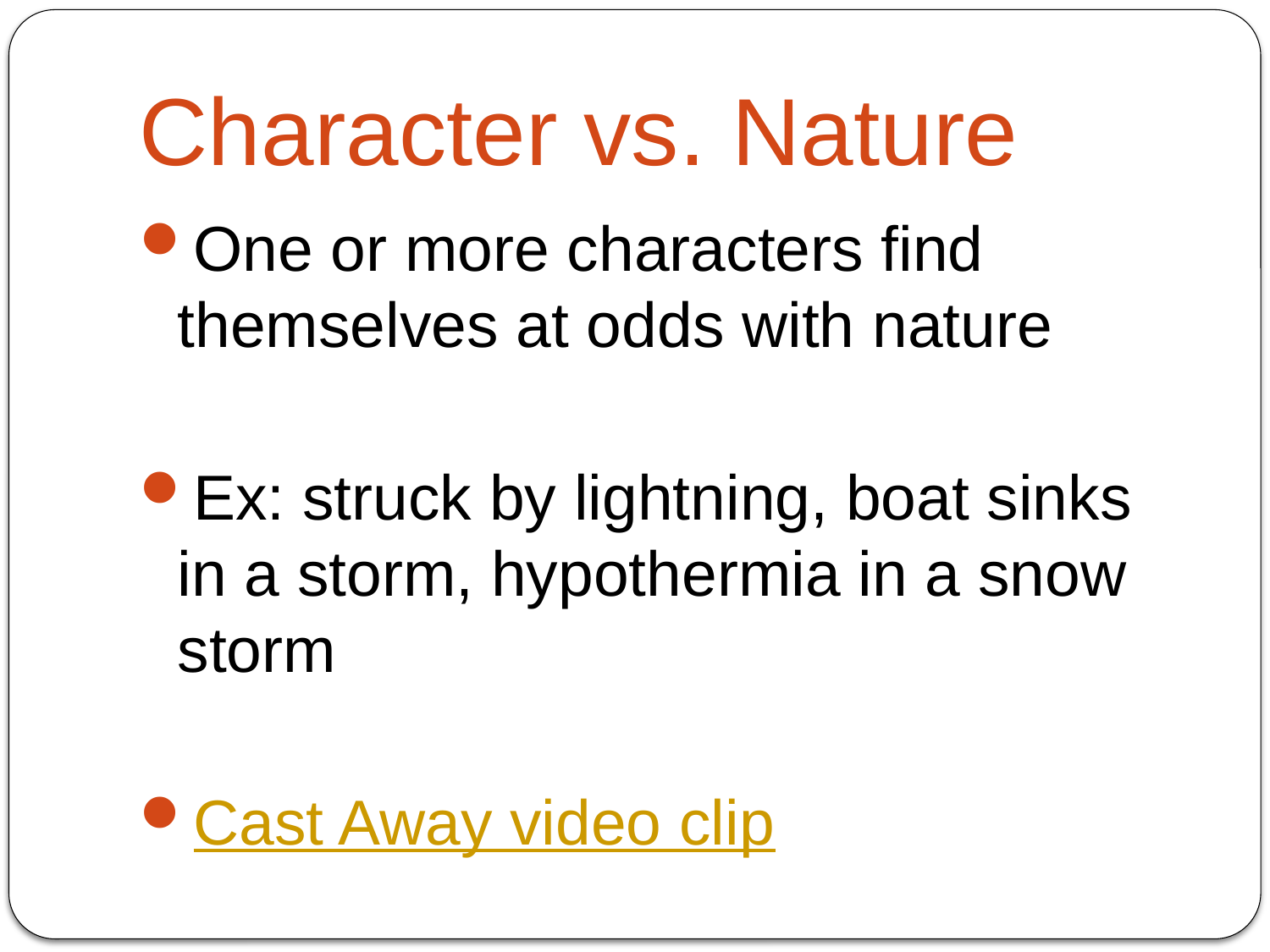

# Character vs. Nature
One or more characters find themselves at odds with nature

Ex: struck by lightning, boat sinks in a storm, hypothermia in a snow storm

Cast Away video clip